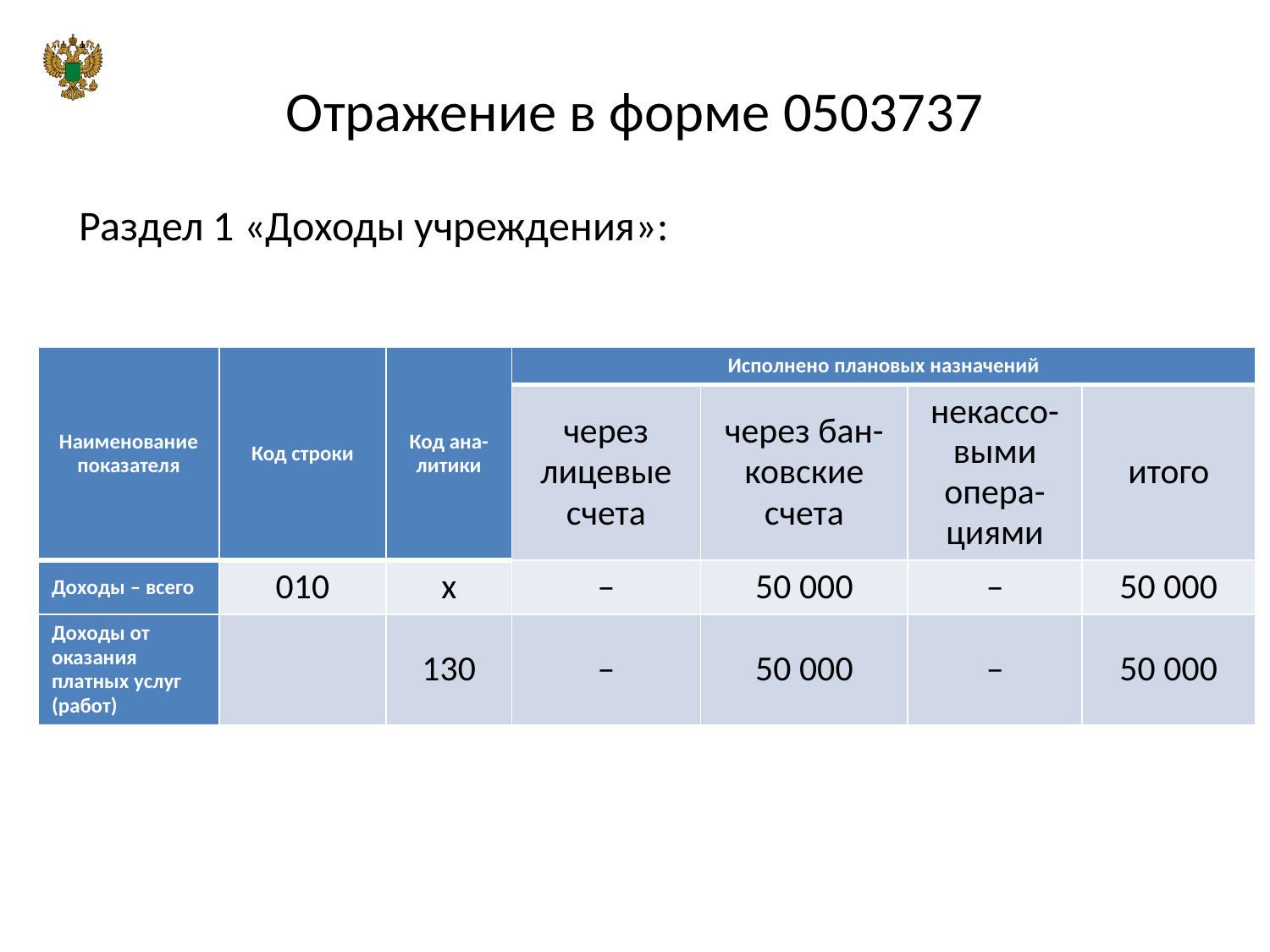

# Отражение в форме 0503737
Раздел 1 «Доходы учреждения»:
| Наименование показателя | Код строки | Код ана-литики | Исполнено плановых назначений |  |  |  |
| --- | --- | --- | --- | --- | --- | --- |
|  |  |  | через лицевые счета | через бан-ковские счета | некассо-выми опера-циями | итого |
| Доходы – всего | 010 | х | – | 50 000 | – | 50 000 |
| Доходы от оказания платных услуг (работ) |  | 130 | – | 50 000 | – | 50 000 |
29